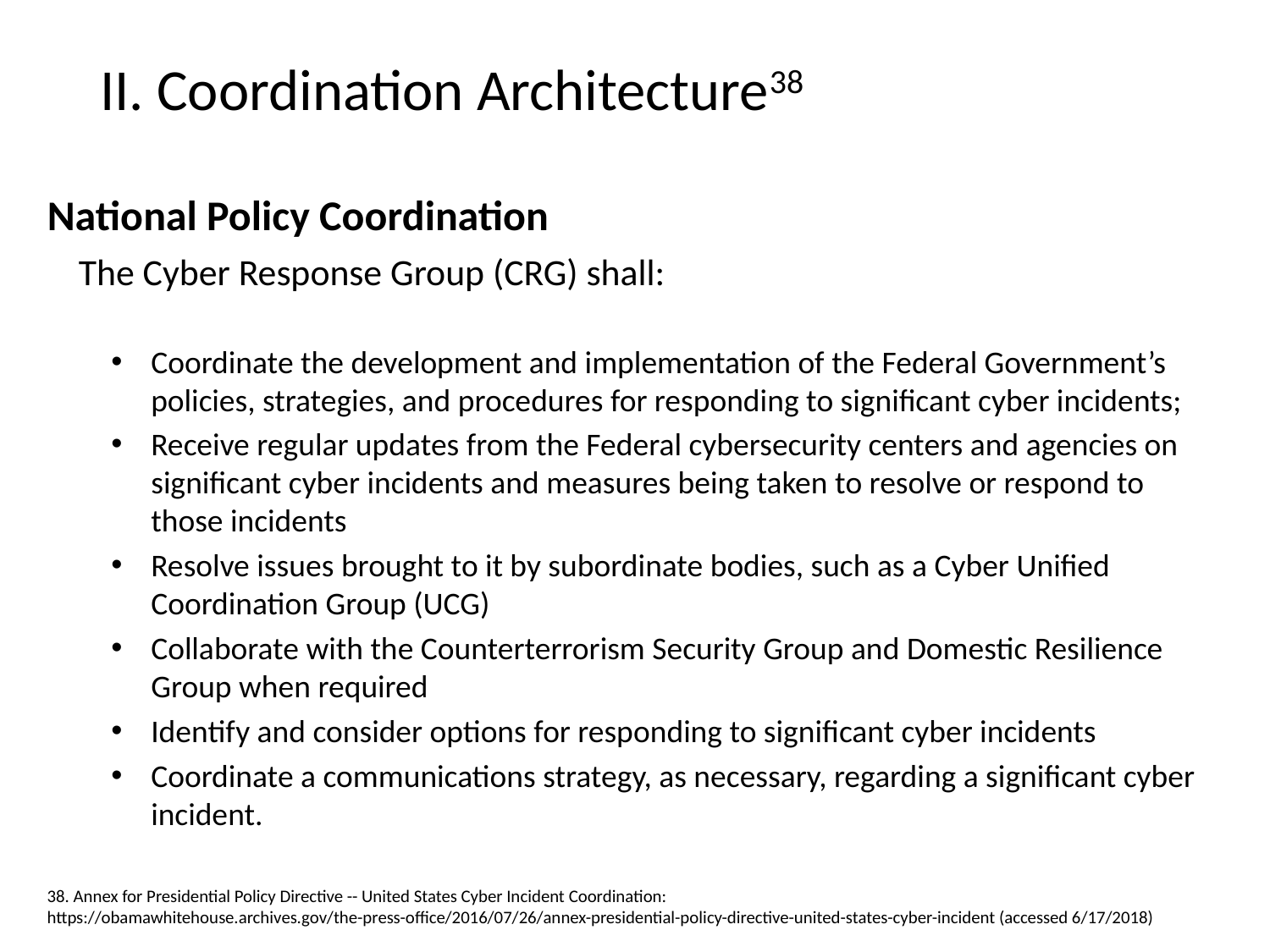

# II. Coordination Architecture38
National Policy Coordination
The Cyber Response Group (CRG) shall:

Coordinate the development and implementation of the Federal Government’s policies, strategies, and procedures for responding to significant cyber incidents;
Receive regular updates from the Federal cybersecurity centers and agencies on significant cyber incidents and measures being taken to resolve or respond to those incidents
Resolve issues brought to it by subordinate bodies, such as a Cyber Unified Coordination Group (UCG)
Collaborate with the Counterterrorism Security Group and Domestic Resilience Group when required
Identify and consider options for responding to significant cyber incidents
Coordinate a communications strategy, as necessary, regarding a significant cyber incident.
38. Annex for Presidential Policy Directive -- United States Cyber Incident Coordination: https://obamawhitehouse.archives.gov/the-press-office/2016/07/26/annex-presidential-policy-directive-united-states-cyber-incident (accessed 6/17/2018)